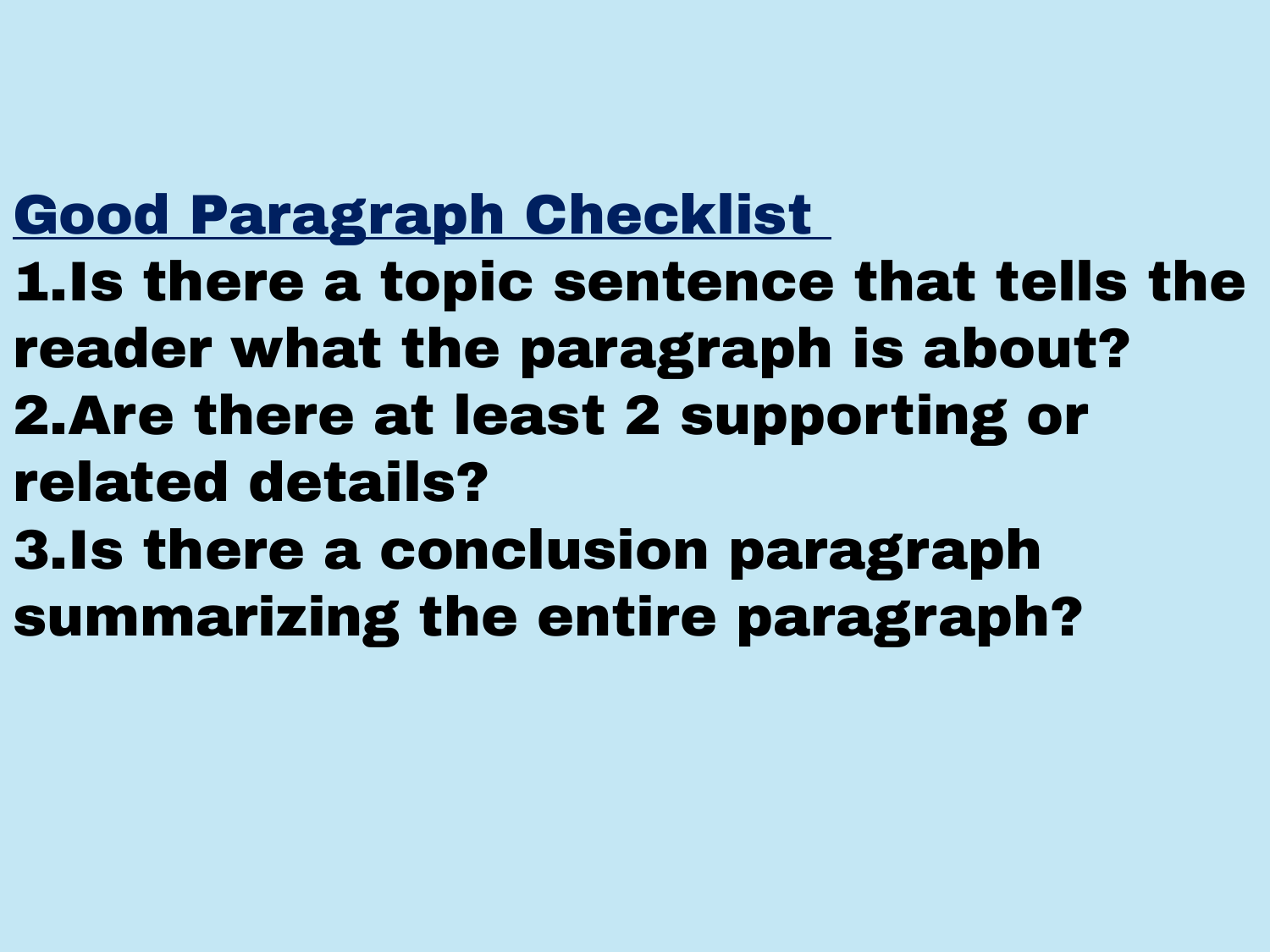

# Good Paragraph Checklist 1.Is there a topic sentence that tells the reader what the paragraph is about? 2.Are there at least 2 supporting or related details? 3.Is there a conclusion paragraph summarizing the entire paragraph?